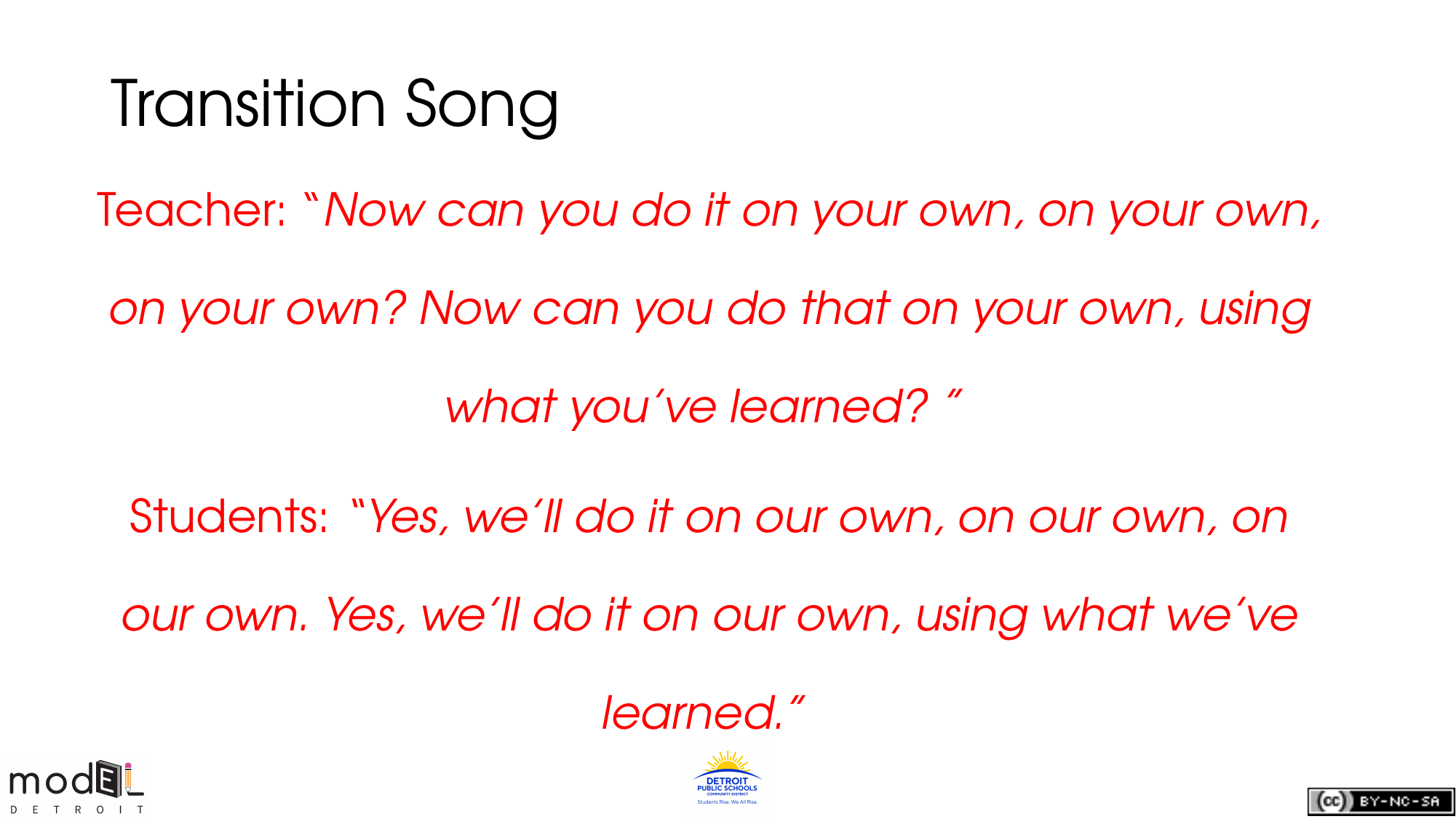

# Transition Song

Teacher: “Now can you do it on your own, on your own, on your own? Now can you do that on your own, using what you’ve learned? ”
Students: “Yes, we’ll do it on our own, on our own, on our own. Yes, we’ll do it on our own, using what we’ve learned.”